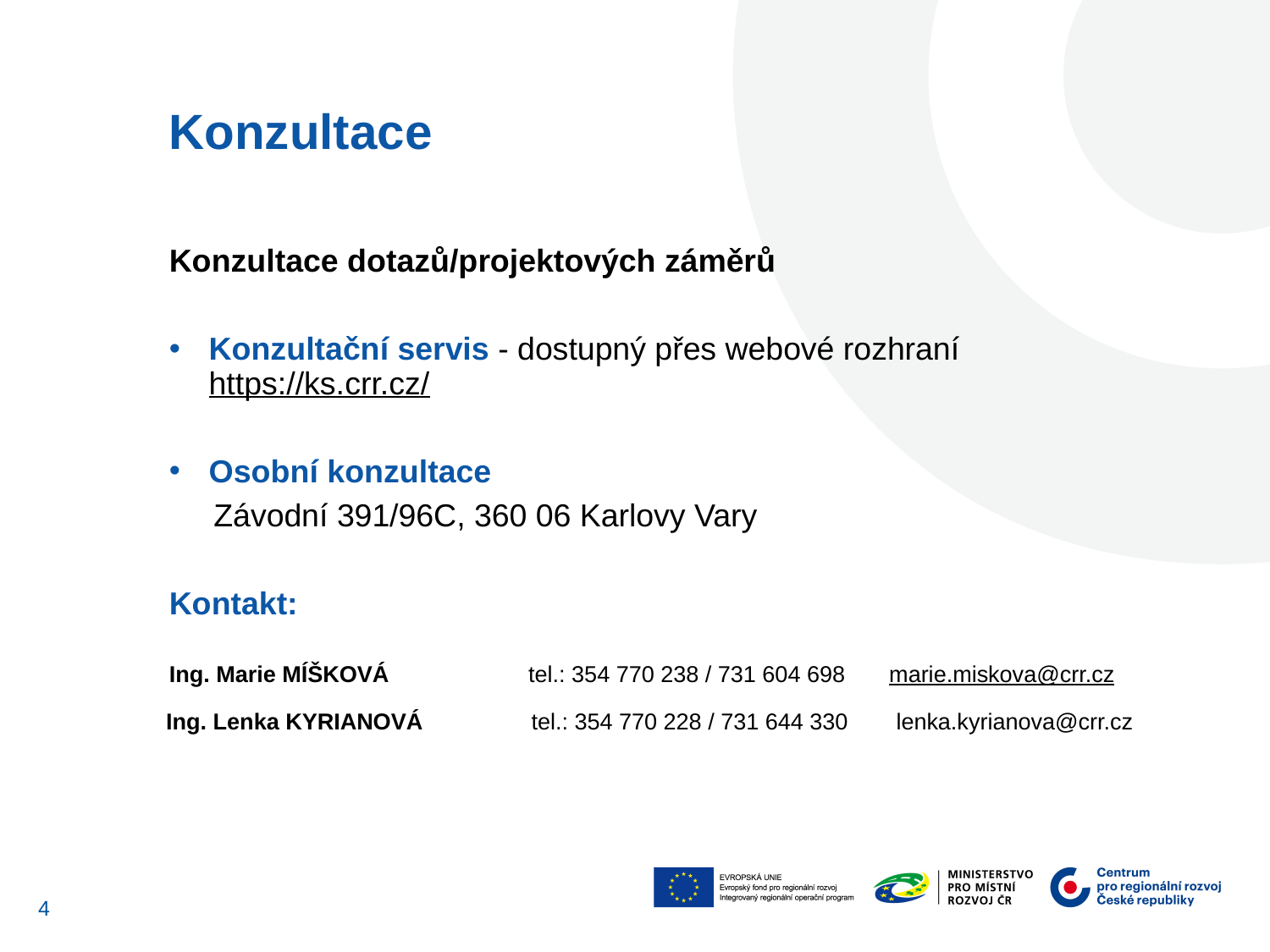

Konzultace
Konzultace dotazů/projektových záměrů

Konzultační servis - dostupný přes webové rozhraní https://ks.crr.cz/

Osobní konzultace
     Závodní 391/96C, 360 06 Karlovy Vary

Kontakt:

Ing. Marie MÍŠKOVÁ                      tel.: 354 770 238 / 731 604 698       marie.miskova@crr.cz

​

| Ing. Lenka KYRIANOVÁ | tel.: 354 770 228 / 731 644 330 | lenka.kyrianova@crr.cz |
| --- | --- | --- |
4